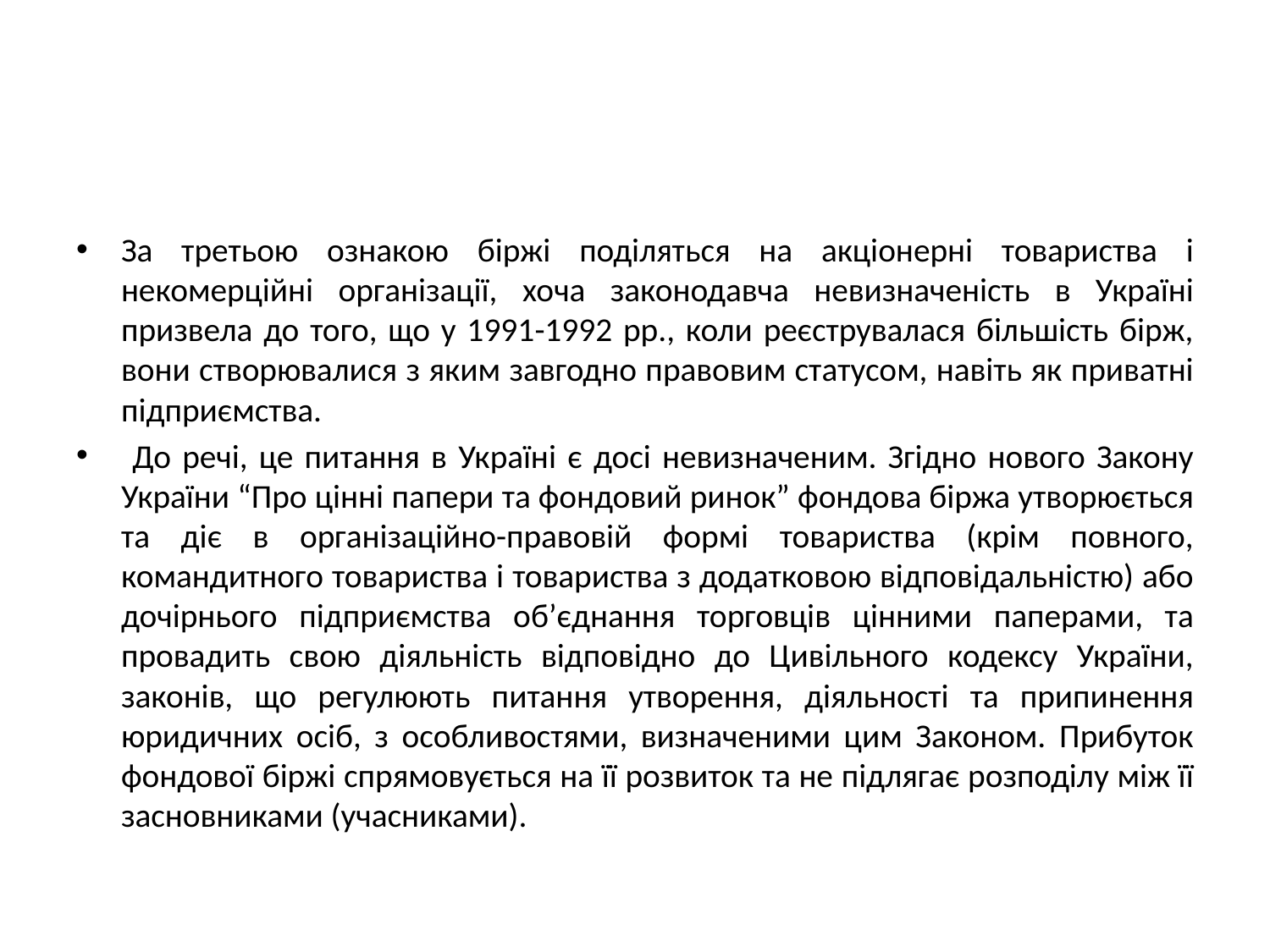

#
За третьою ознакою біржі поділяться на акціонерні товариства і некомерційні організації, хоча законодавча невизначеність в Україні призвела до того, що у 1991-1992 рр., коли реєструвалася більшість бірж, вони створювалися з яким завгодно правовим статусом, навіть як приватні підприємства.
 До речі, це питання в Україні є досі невизначеним. Згідно нового Закону України “Про цінні папери та фондовий ринок” фондова біржа утворюється та діє в організаційно-правовій формі товариства (крім повного, командитного товариства і товариства з додатковою відповідальністю) або дочірнього підприємства об’єднання торговців цінними паперами, та провадить свою діяльність відповідно до Цивільного кодексу України, законів, що регулюють питання утворення, діяльності та припинення юридичних осіб, з особливостями, визначеними цим Законом. Прибуток фондової біржі спрямовується на її розвиток та не підлягає розподілу між її засновниками (учасниками).